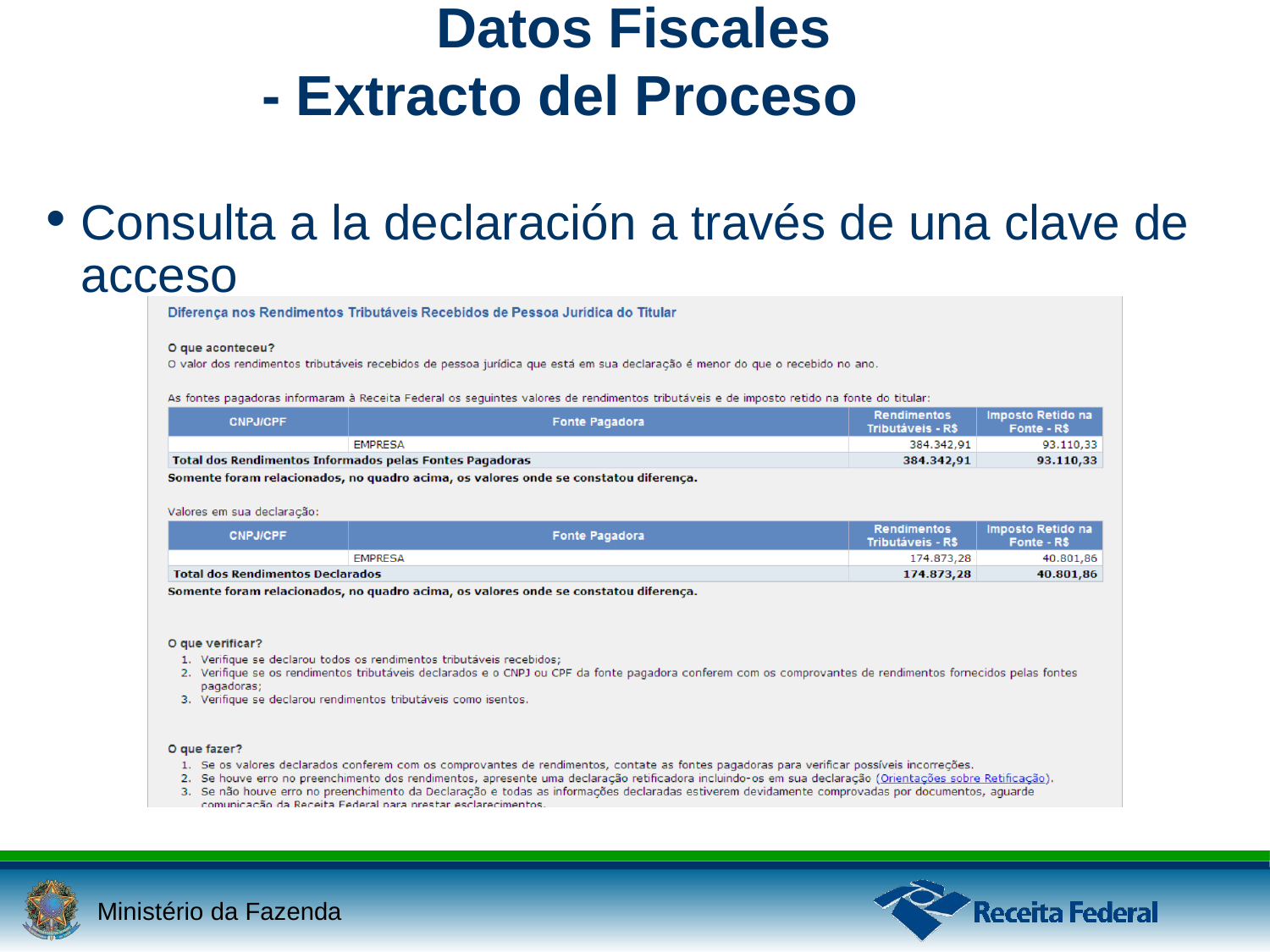

Datos Fiscales
-
Extracto del Proceso

•

Consulta a la declaración a través de una clave de acceso

Ministério da Fazenda